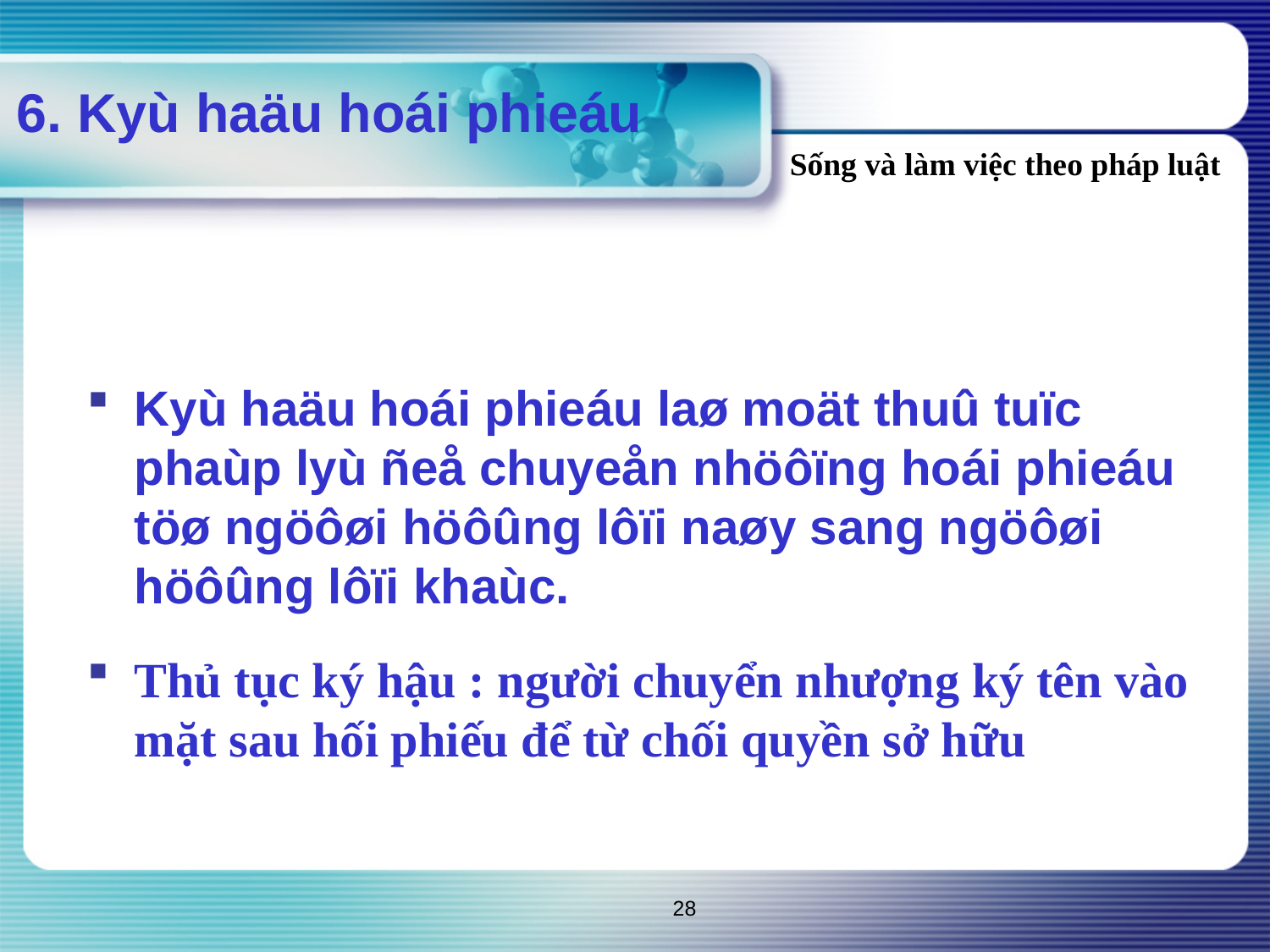

# 6. Kyù haäu hoái phieáu
Sống và làm việc theo pháp luật
Kyù haäu hoái phieáu laø moät thuû tuïc phaùp lyù ñeå chuyeån nhöôïng hoái phieáu töø ngöôøi höôûng lôïi naøy sang ngöôøi höôûng lôïi khaùc.

Thủ tục ký hậu : người chuyển nhượng ký tên vào mặt sau hối phiếu để từ chối quyền sở hữu
28